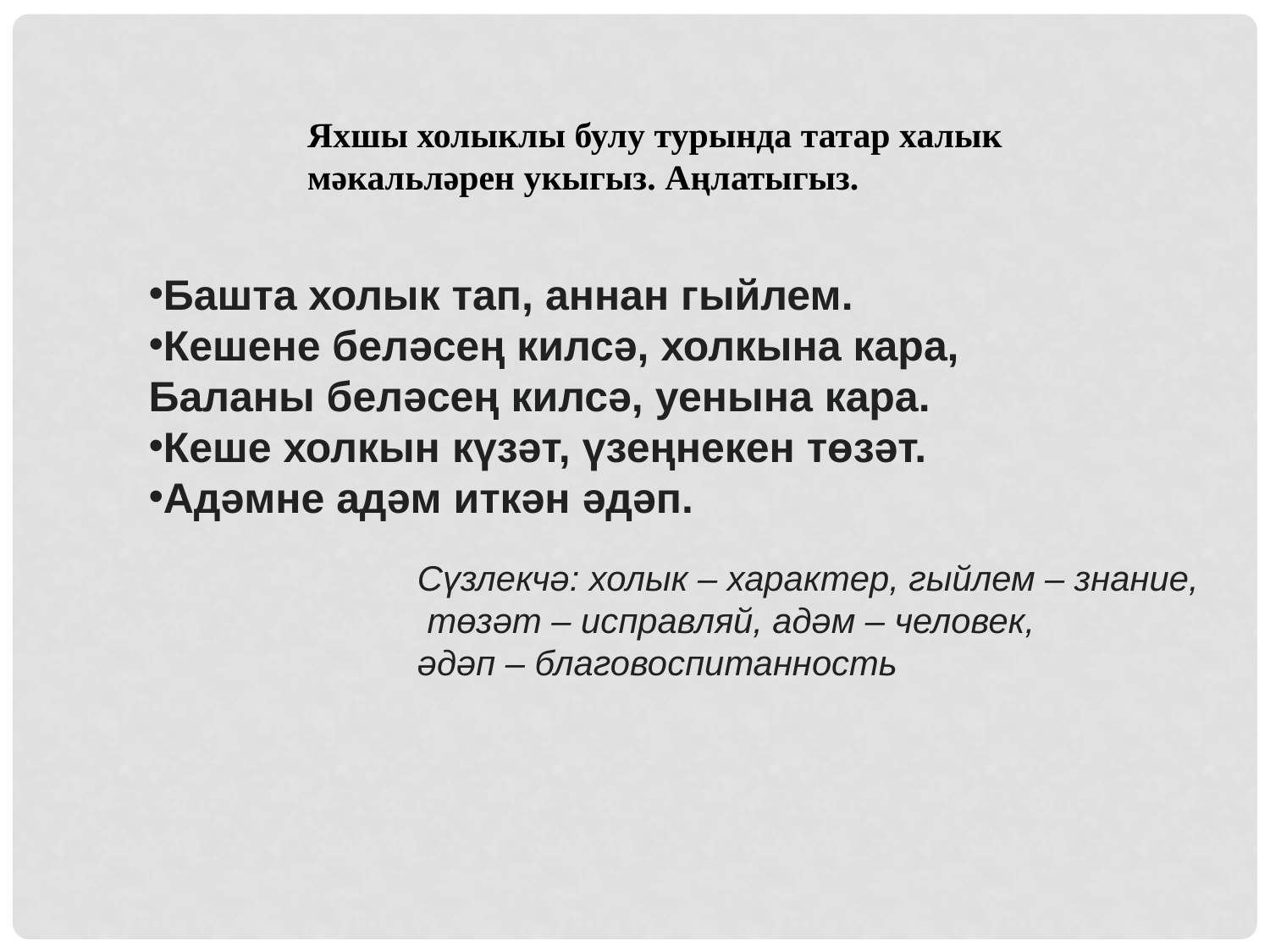

Яхшы холыклы булу турында татар халык мәкальләрен укыгыз. Аңлатыгыз.
Башта холык тап, аннан гыйлем.
Кешене беләсең килсә, холкына кара,
Баланы беләсең килсә, уенына кара.
Кеше холкын күзәт, үзеңнекен төзәт.
Адәмне адәм иткән әдәп.

Сүзлекчә: холык – характер, гыйлем – знание,
 төзәт – исправляй, адәм – человек,
әдәп – благовоспитанность